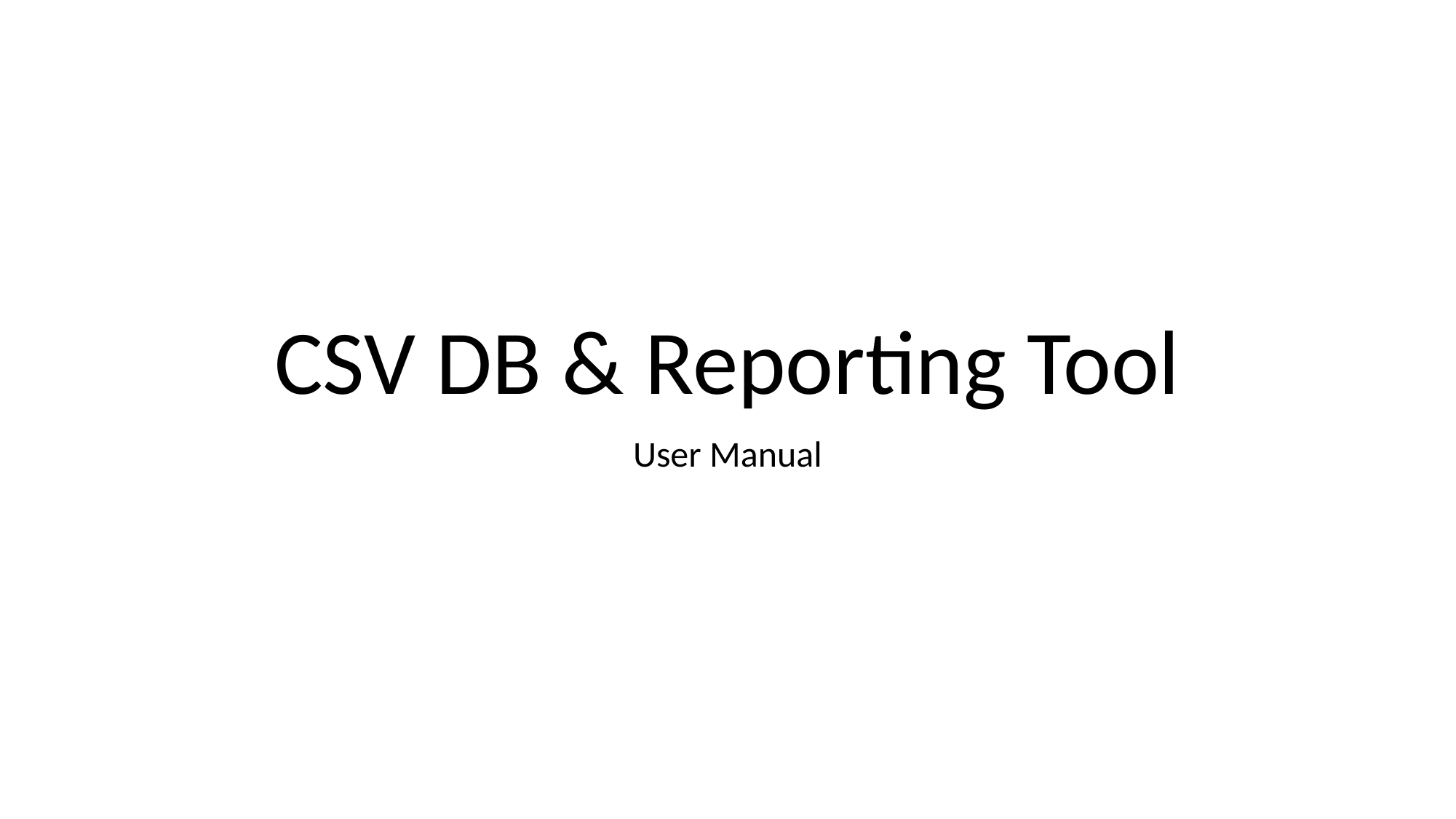

# CSV DB & Reporting Tool
User Manual